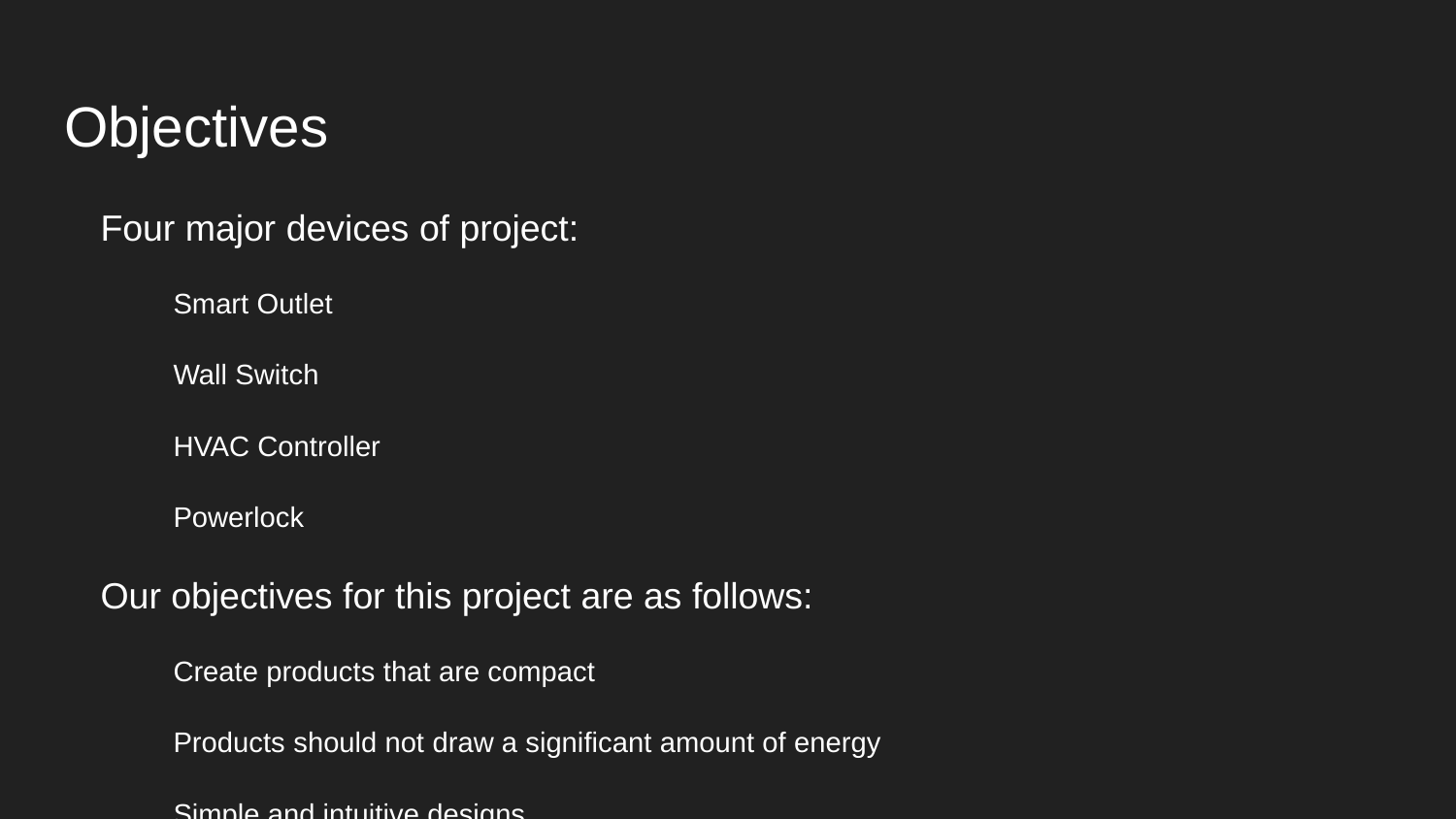

# Objectives
Four major devices of project:
Smart Outlet
Wall Switch
HVAC Controller
Powerlock
Our objectives for this project are as follows:
Create products that are compact
Products should not draw a significant amount of energy
Simple and intuitive designs
Inexpensive components that do not require maintenance
Easy to install and use
Modularity